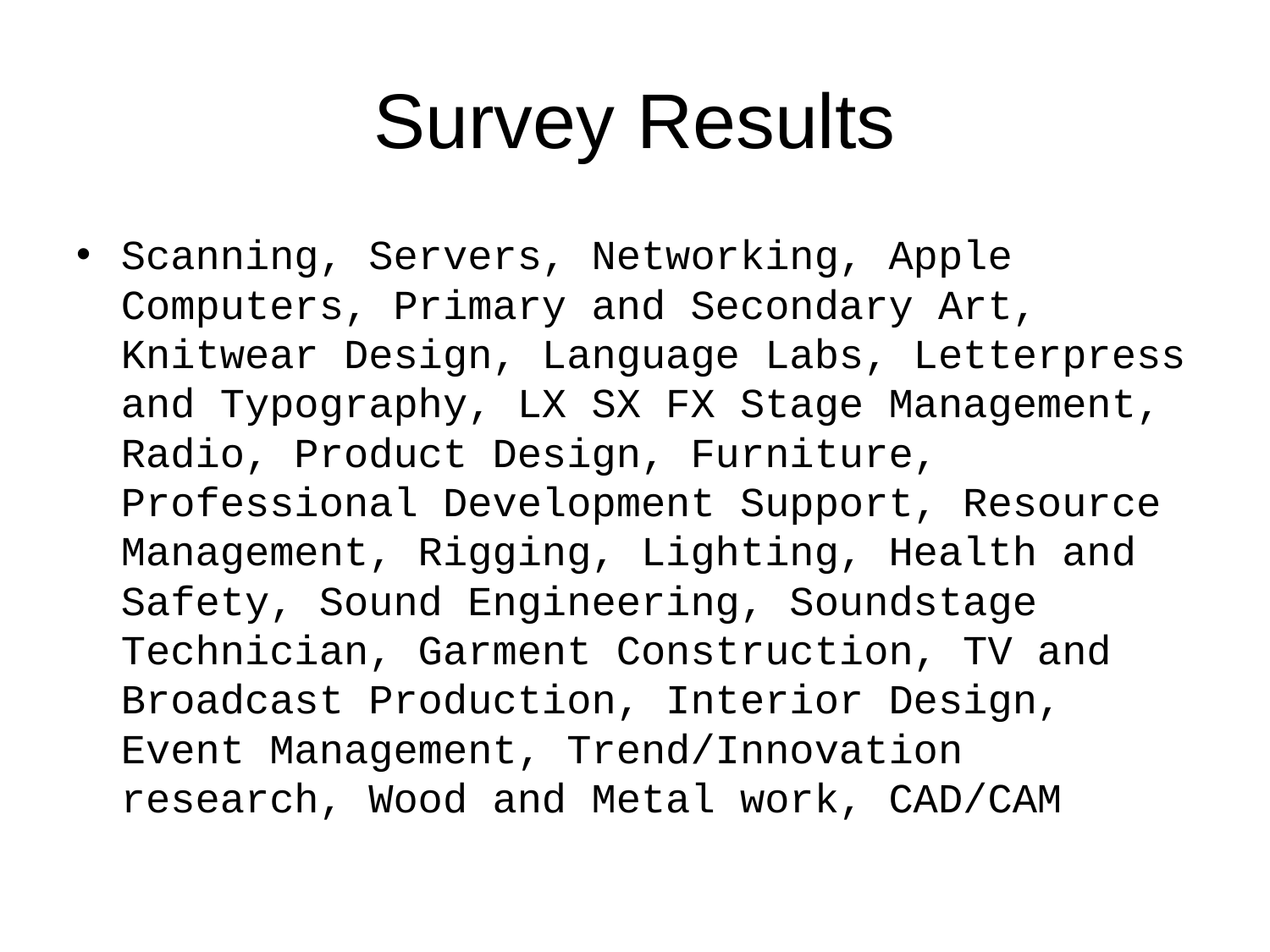

# Survey Results
Scanning, Servers, Networking, Apple Computers, Primary and Secondary Art, Knitwear Design, Language Labs, Letterpress and Typography, LX SX FX Stage Management, Radio, Product Design, Furniture, Professional Development Support, Resource Management, Rigging, Lighting, Health and Safety, Sound Engineering, Soundstage Technician, Garment Construction, TV and Broadcast Production, Interior Design, Event Management, Trend/Innovation research, Wood and Metal work, CAD/CAM